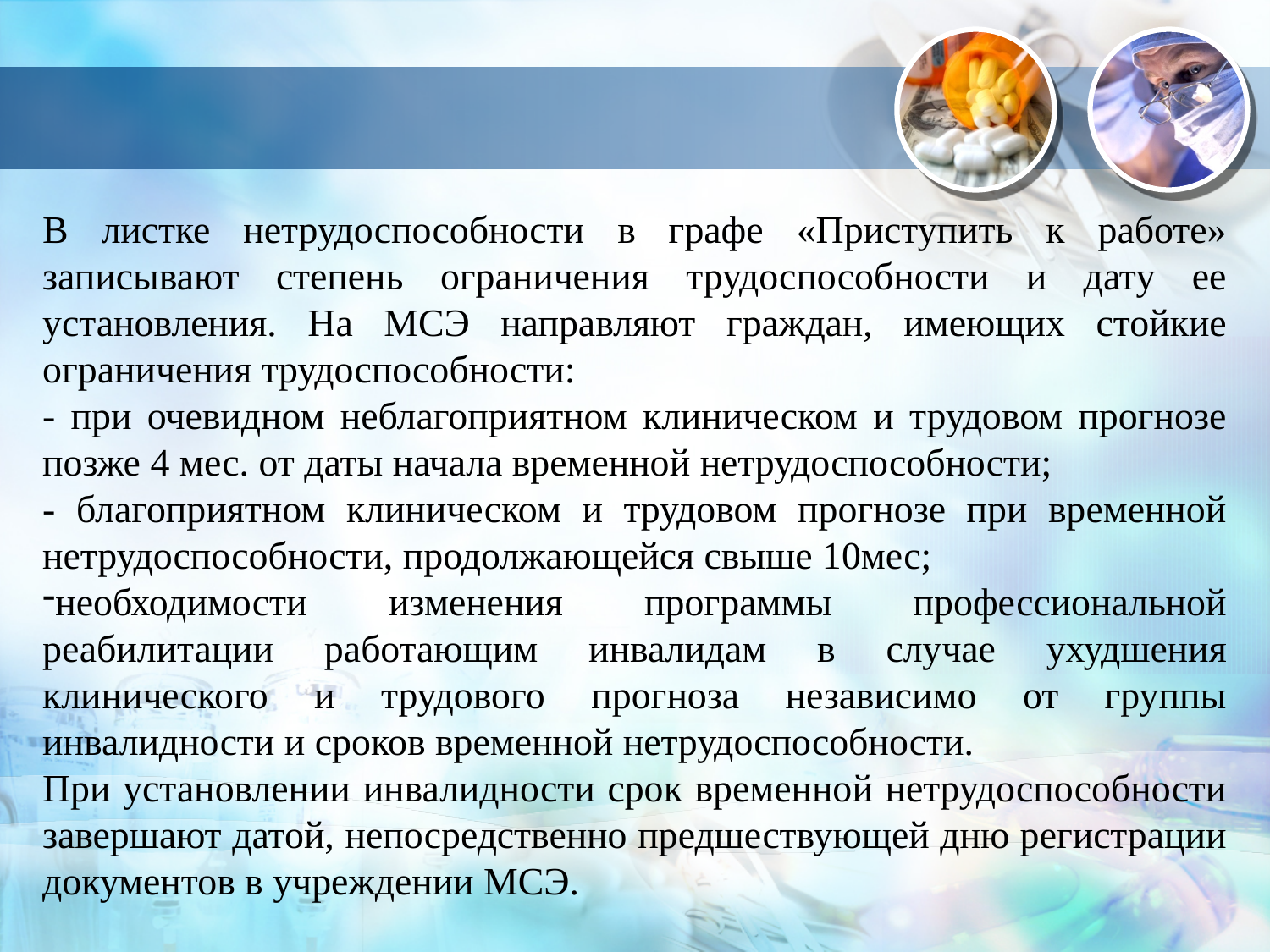

В листке нетрудоспособности в графе «Приступить к работе» записывают степень ограничения трудоспособности и дату ее установления. На МСЭ направляют граждан, имеющих стойкие ограничения трудоспособности:
- при очевидном неблагоприятном клиническом и трудовом прогнозе позже 4 мес. от даты начала временной нетрудоспособности;
- благоприятном клиническом и трудовом прогнозе при временной нетрудоспособности, продолжающейся свыше 10мес;
необходимости изменения программы профессиональной реабилитации работающим инвалидам в случае ухудшения клинического и трудового прогноза независимо от группы инвалидности и сроков временной нетрудоспособности.
При установлении инвалидности срок временной нетрудоспособности завершают датой, непосредственно предшествующей дню регистрации документов в учреждении МСЭ.